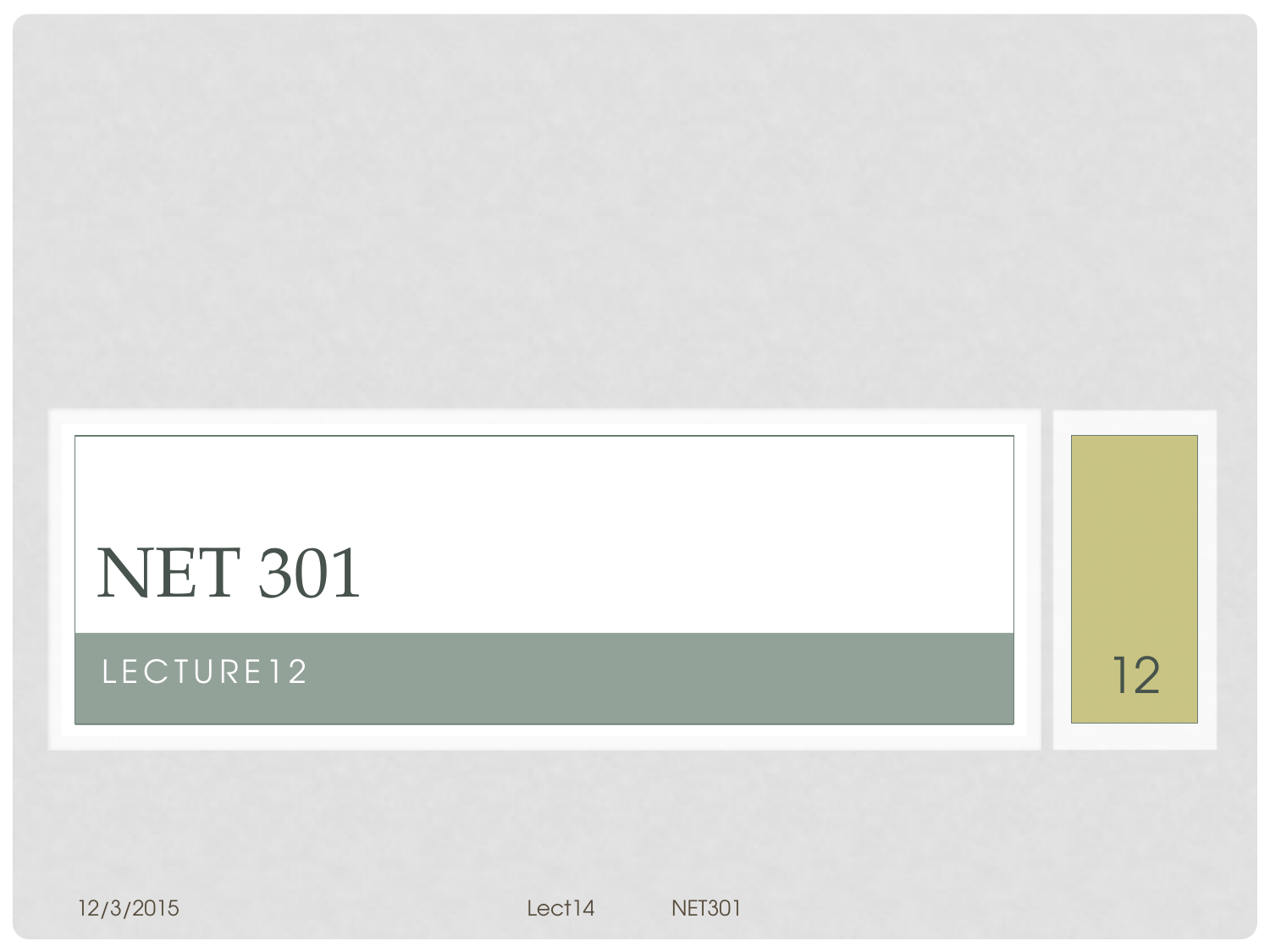

# Net 301
12
LECTURE12
12/3/2015
Lect14             NET301